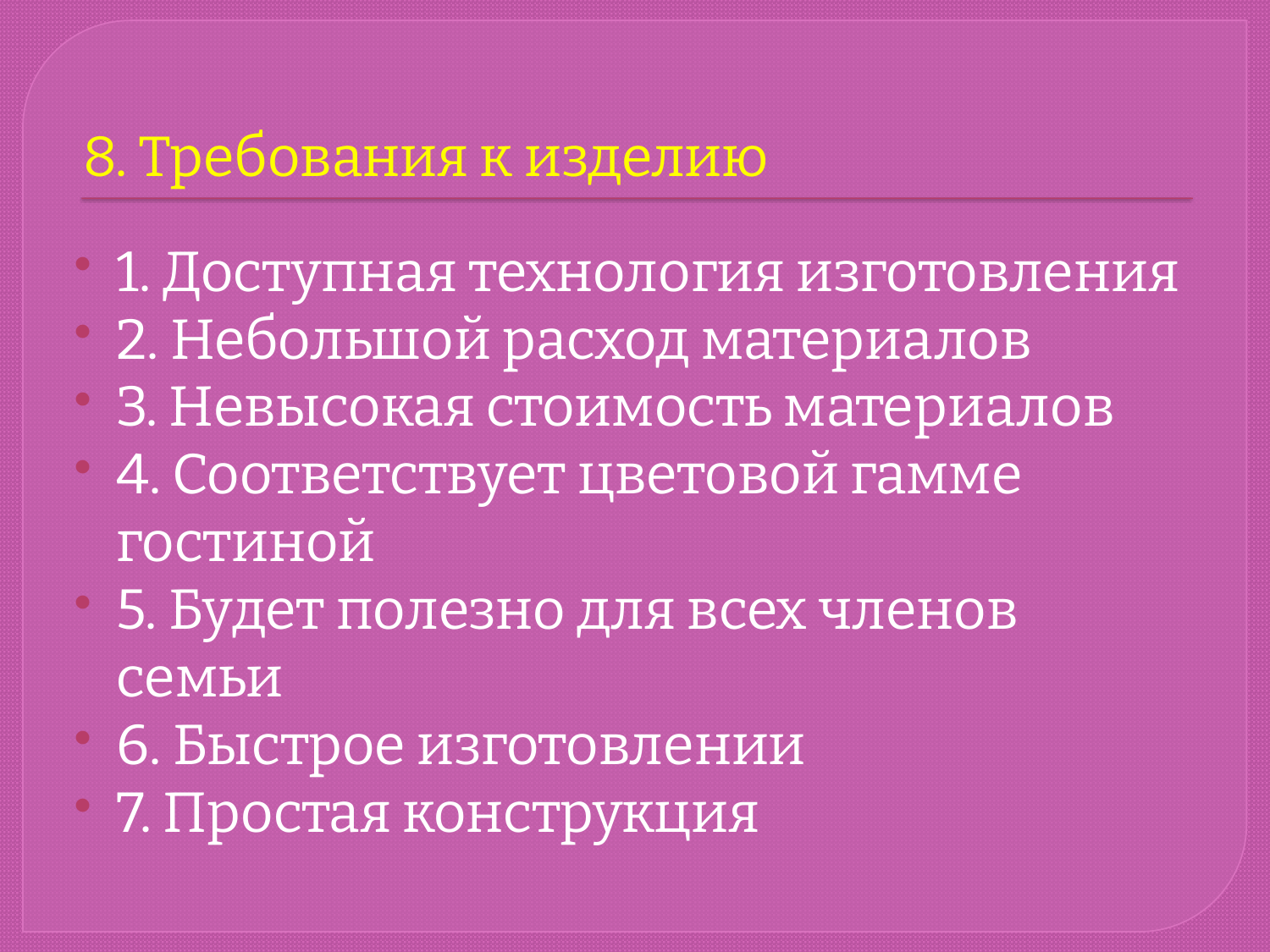

# 8. Требования к изделию
1. Доступная технология изготовления
2. Небольшой расход материалов
3. Невысокая стоимость материалов
4. Соответствует цветовой гамме гостиной
5. Будет полезно для всех членов семьи
6. Быстрое изготовлении
7. Простая конструкция